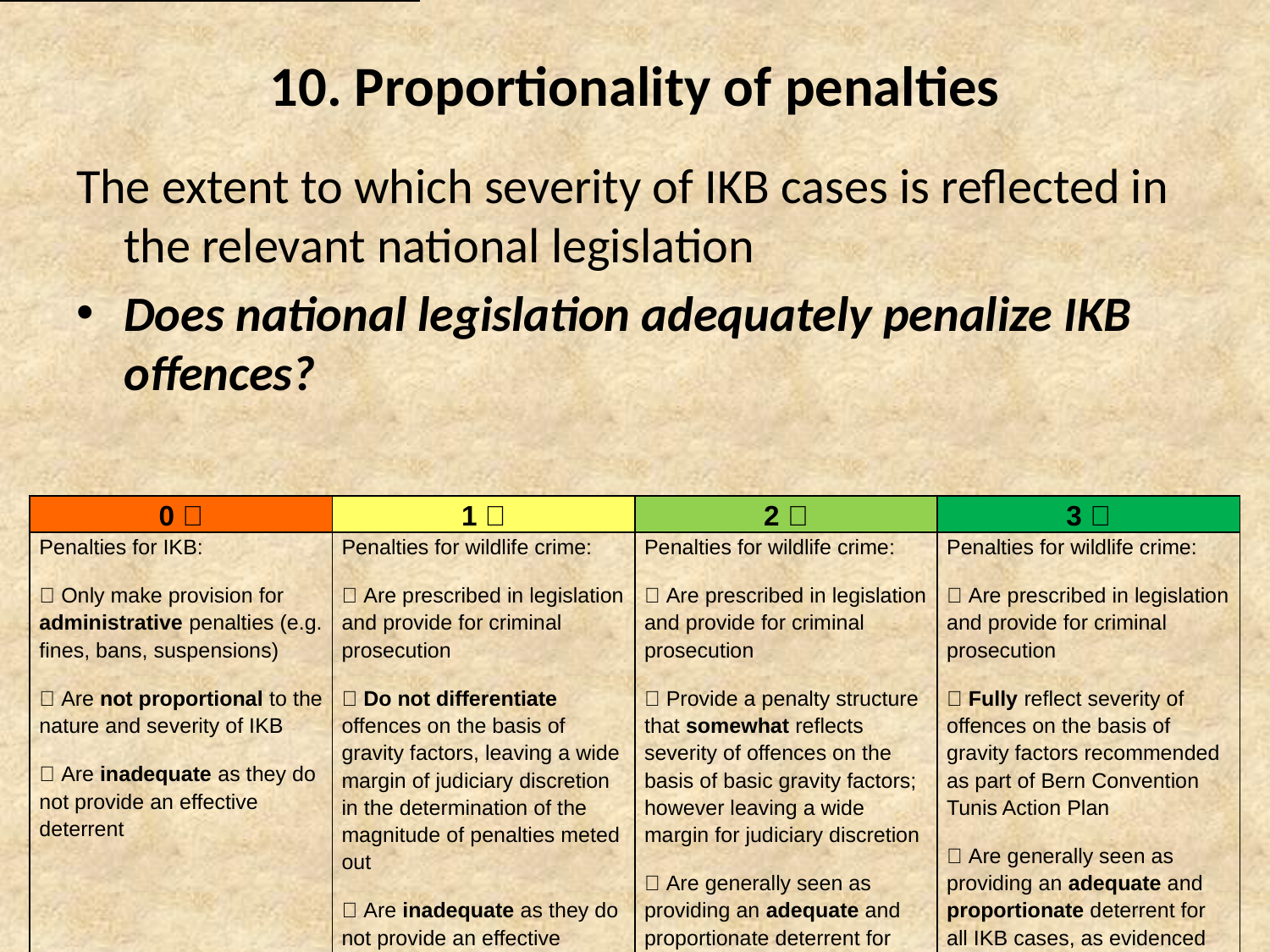

# 10. Proportionality of penalties
The extent to which severity of IKB cases is reflected in the relevant national legislation
Does national legislation adequately penalize IKB offences?
| 0 􀜆 | 1 􀜆 | 2 􀜆 | 3 􀜆 |
| --- | --- | --- | --- |
| Penalties for IKB: 􀜆 Only make provision for administrative penalties (e.g. fines, bans, suspensions) 􀜆 Are not proportional to the nature and severity of IKB 􀜆 Are inadequate as they do not provide an effective deterrent | Penalties for wildlife crime: 􀜆 Are prescribed in legislation and provide for criminal prosecution 􀜆 Do not differentiate offences on the basis of gravity factors, leaving a wide margin of judiciary discretion in the determination of the magnitude of penalties meted out 􀜆 Are inadequate as they do not provide an effective deterrent | Penalties for wildlife crime: 􀜆 Are prescribed in legislation and provide for criminal prosecution 􀜆 Provide a penalty structure that somewhat reflects severity of offences on the basis of basic gravity factors; however leaving a wide margin for judiciary discretion 􀜆 Are generally seen as providing an adequate and proportionate deterrent for most cases of IKB | Penalties for wildlife crime: 􀜆 Are prescribed in legislation and provide for criminal prosecution 􀜆 Fully reflect severity of offences on the basis of gravity factors recommended as part of Bern Convention Tunis Action Plan 􀜆 Are generally seen as providing an adequate and proportionate deterrent for all IKB cases, as evidenced through sustained IKB crime decline (sustained decline in IKB cases observed over at least 3 years) 􀜆 Treat wildlife crime offences involving organized criminal groups as serious crime carrying a minimum term of four years imprisonment |